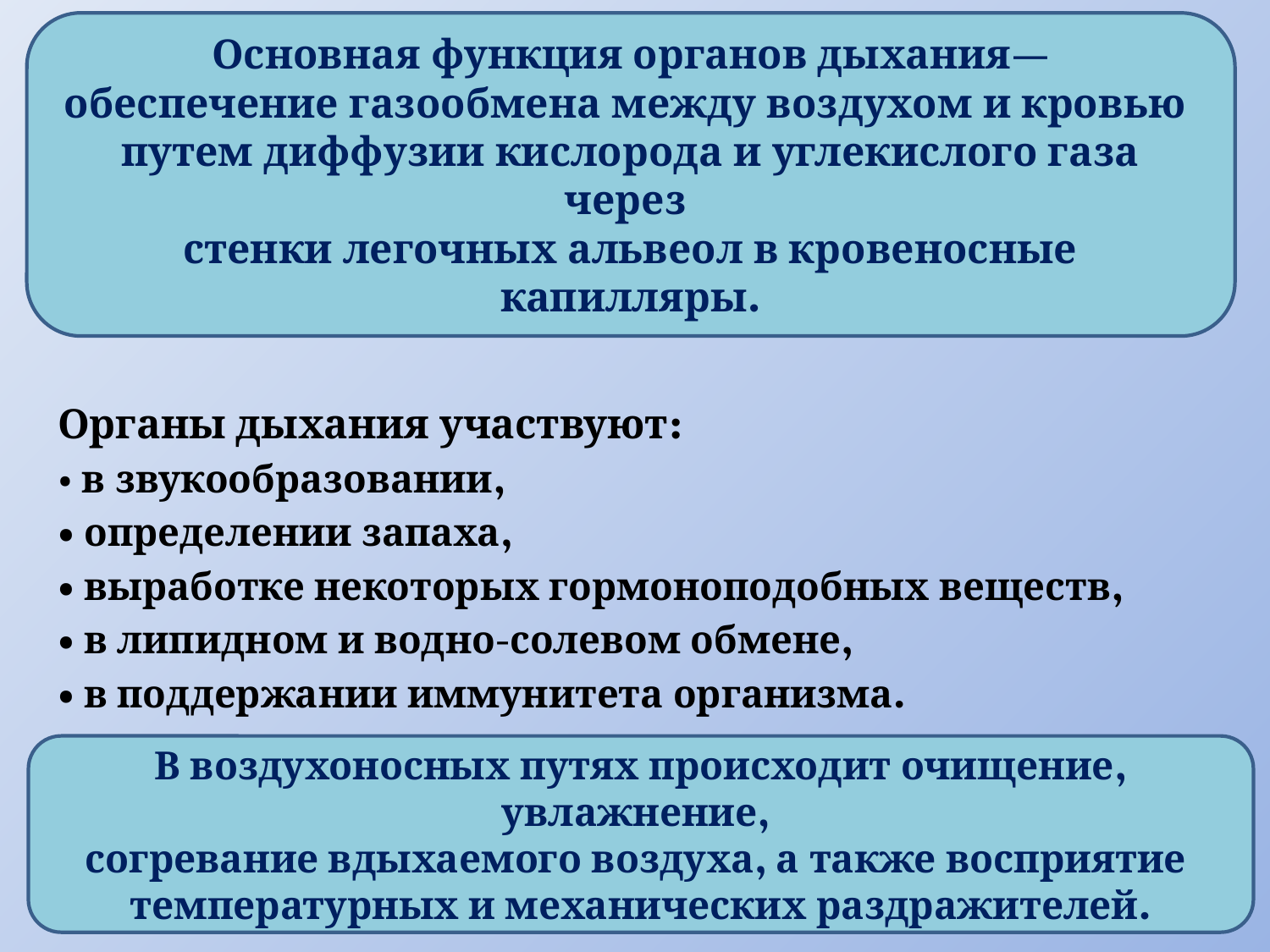

Основная функция органов дыхания—
обеспечение газообмена между воздухом и кровью
путем диффузии кислорода и углекислого газа через
стенки легочных альвеол в кровеносные капилляры.

Органы дыхания участвуют:
• в звукообразовании,
• определении запаха,
• выработке некоторых гормоноподобных веществ,
• в липидном и водно-солевом обмене,
• в поддержании иммунитета организма.
В воздухоносных путях происходит очищение, увлажнение,
согревание вдыхаемого воздуха, а также восприятие
температурных и механических раздражителей.